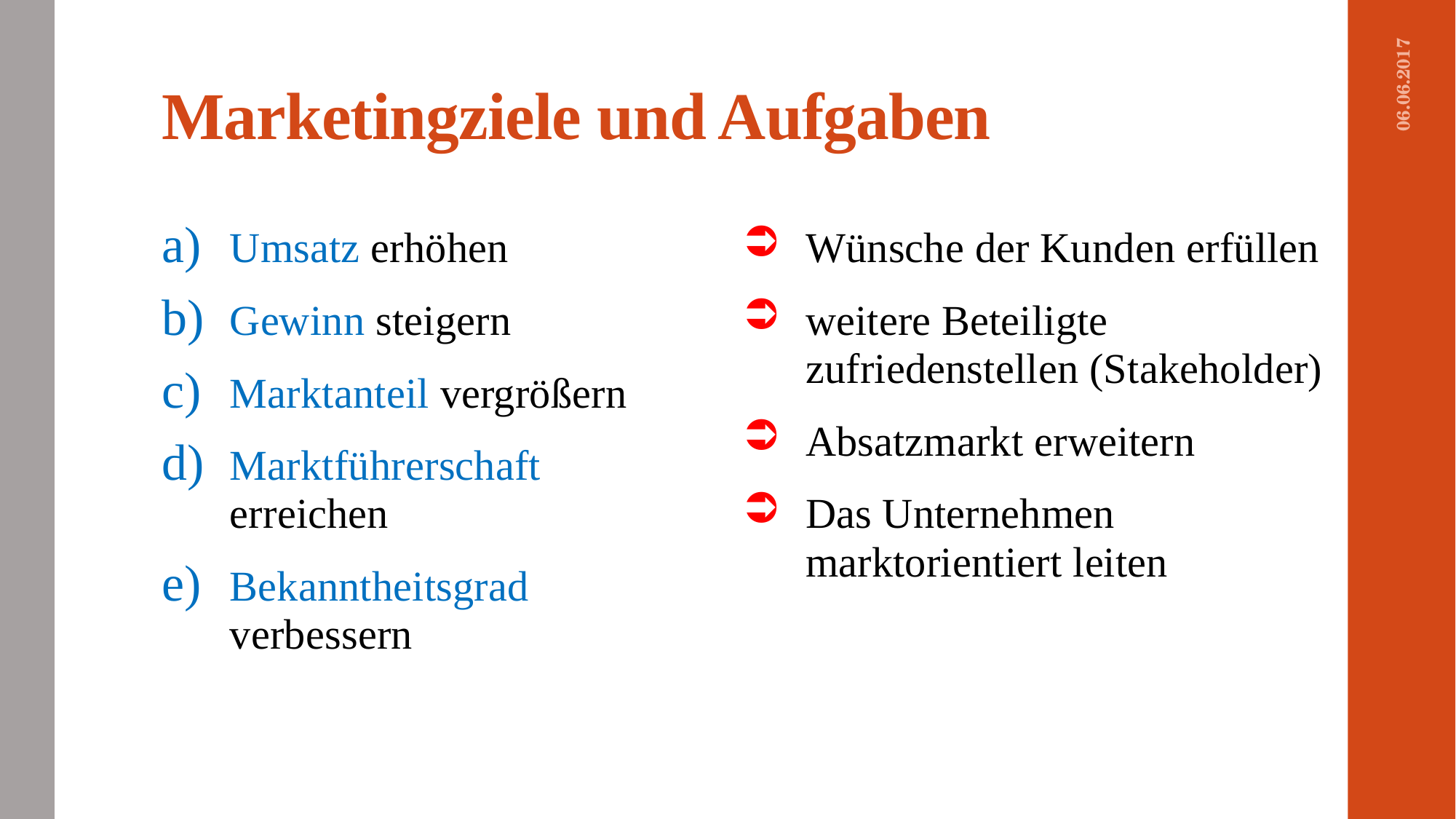

# Marketingziele und Aufgaben
06.06.2017
Umsatz erhöhen
Gewinn steigern
Marktanteil vergrößern
Marktführerschaft erreichen
Bekanntheitsgrad verbessern
Wünsche der Kunden erfüllen
weitere Beteiligte zufriedenstellen (Stakeholder)
Absatzmarkt erweitern
Das Unternehmen marktorientiert leiten